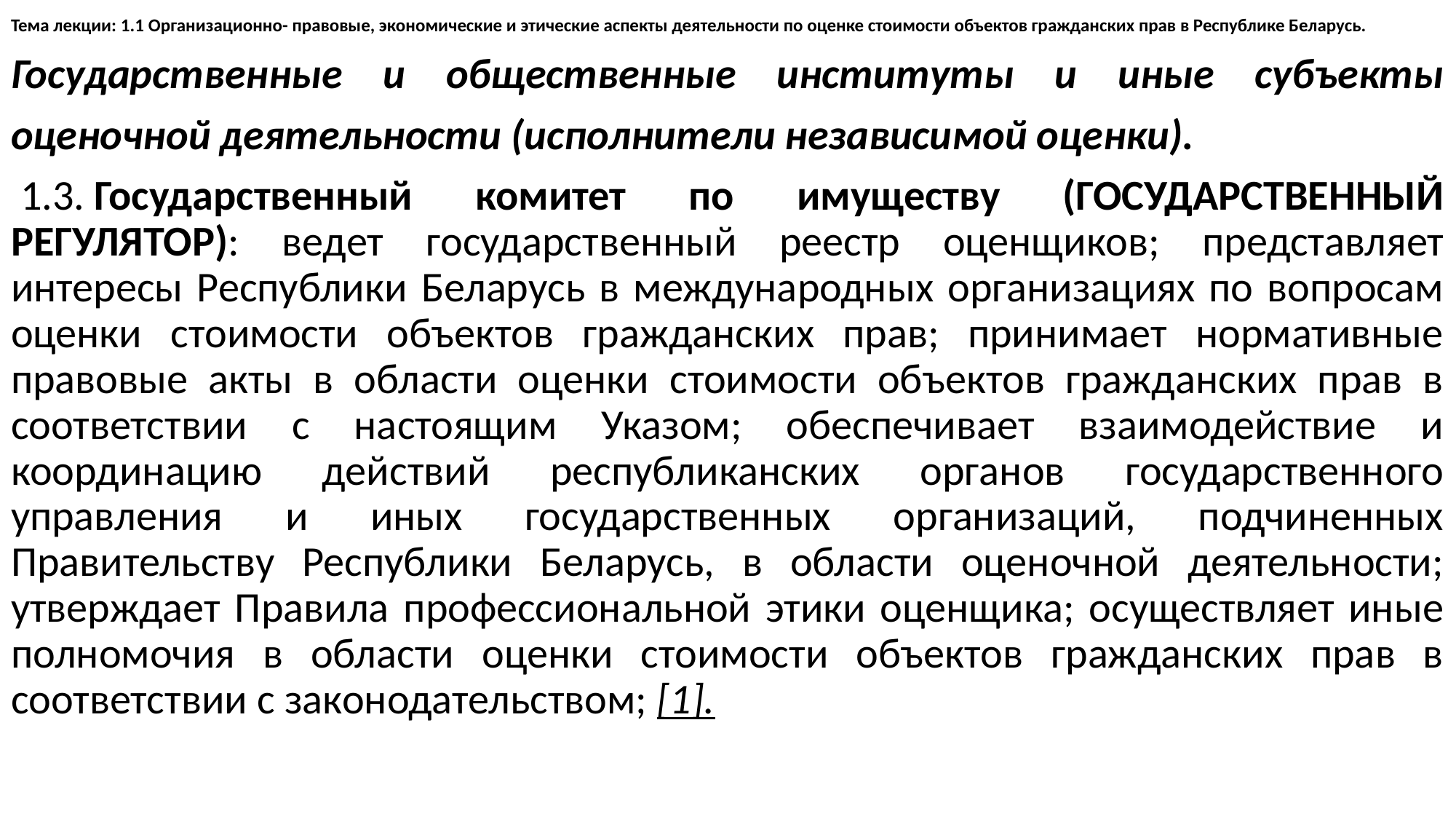

# Тема лекции: 1.1 Организационно- правовые, экономические и этические аспекты деятельности по оценке стоимости объектов гражданских прав в Республике Беларусь.
Государственные и общественные институты и иные субъекты оценочной деятельности (исполнители независимой оценки).
 1.3. Государственный комитет по имуществу (ГОСУДАРСТВЕННЫЙ РЕГУЛЯТОР): ведет государственный реестр оценщиков; представляет интересы Республики Беларусь в международных организациях по вопросам оценки стоимости объектов гражданских прав; принимает нормативные правовые акты в области оценки стоимости объектов гражданских прав в соответствии с настоящим Указом; обеспечивает взаимодействие и координацию действий республиканских органов государственного управления и иных государственных организаций, подчиненных Правительству Республики Беларусь, в области оценочной деятельности; утверждает Правила профессиональной этики оценщика; осуществляет иные полномочия в области оценки стоимости объектов гражданских прав в соответствии с законодательством; [1].